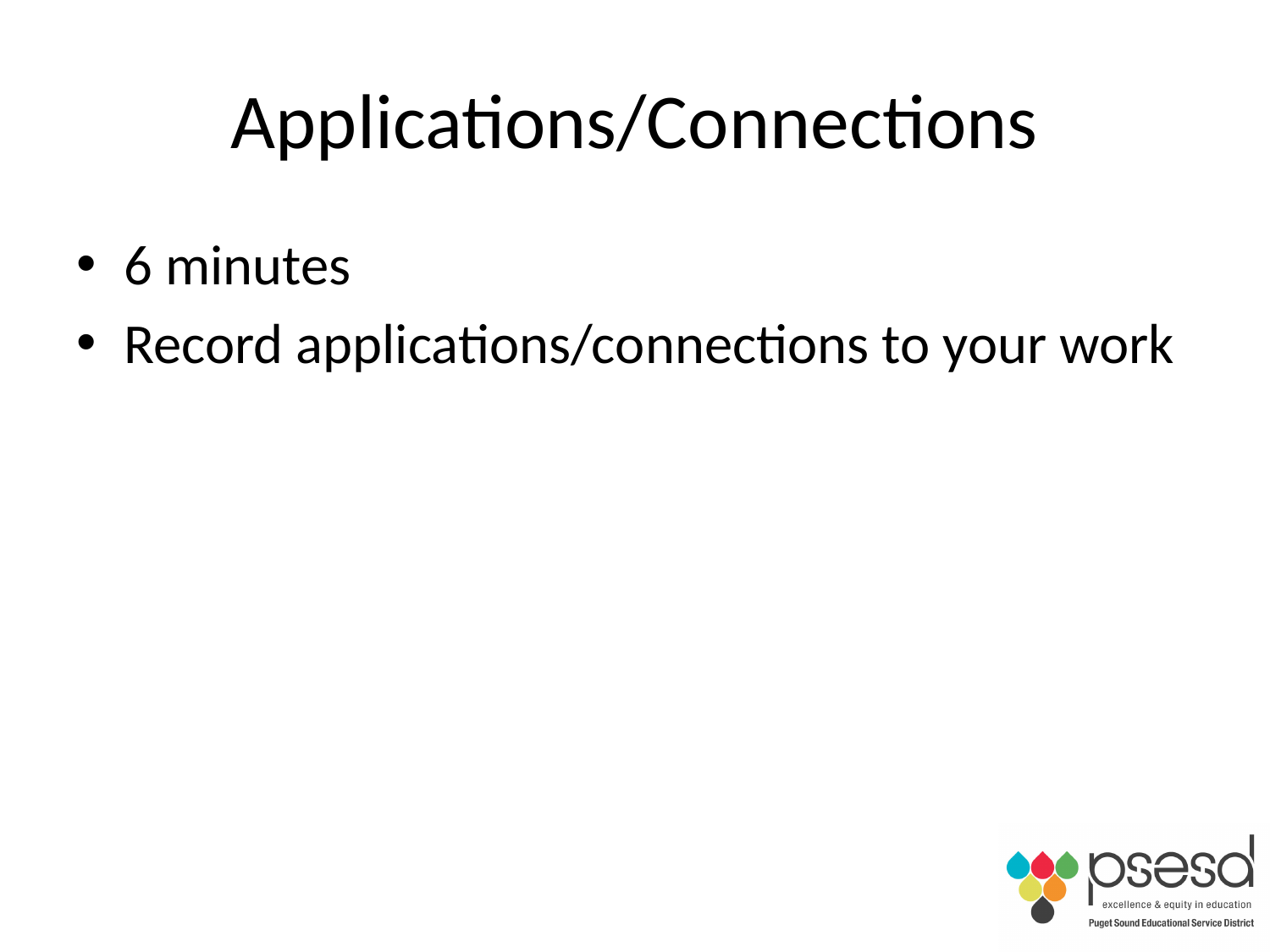

# Applications/Connections
6 minutes
Record applications/connections to your work